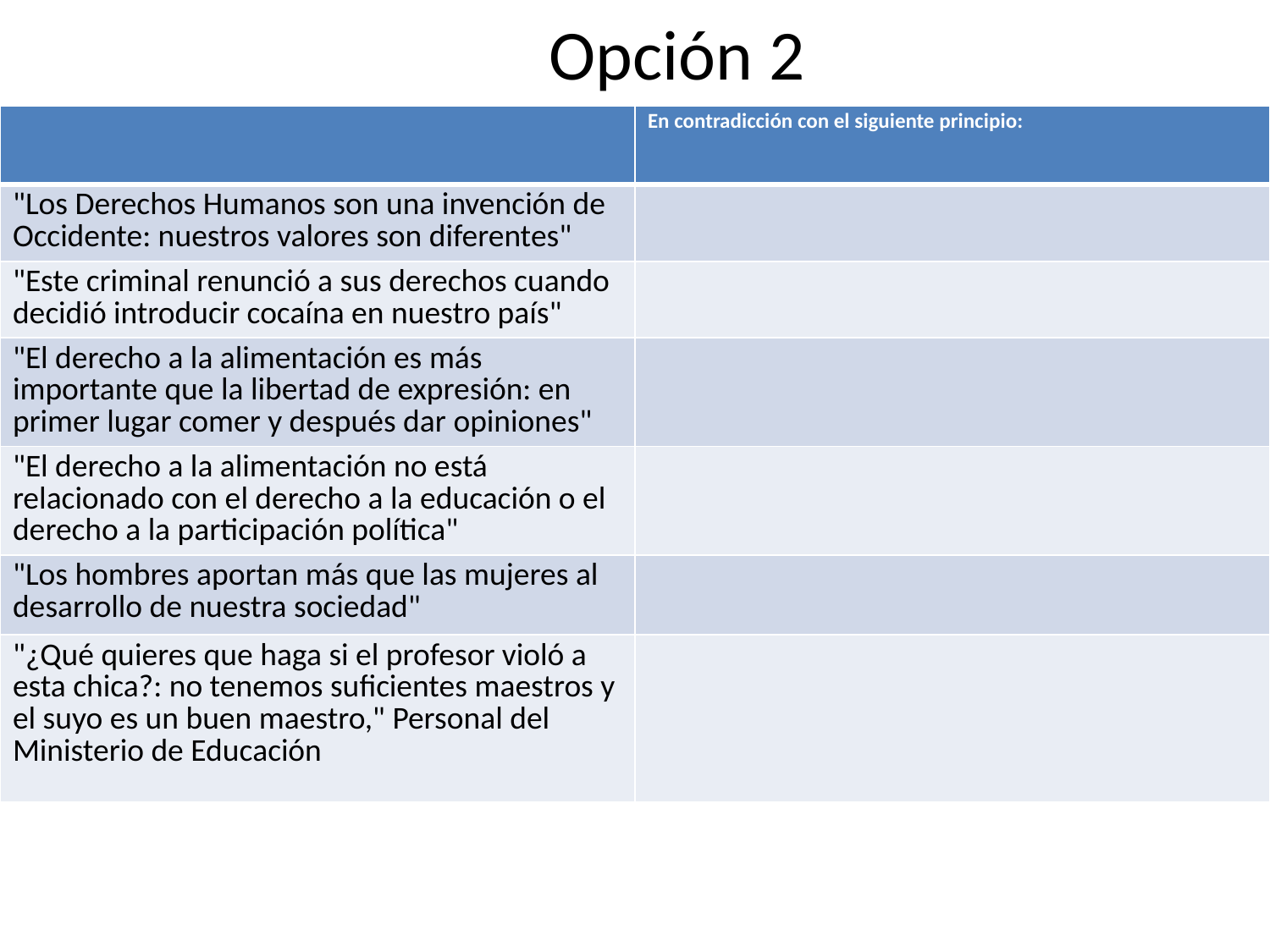

Opción 2
|  | En contradicción con el siguiente principio: |
| --- | --- |
| "Los Derechos Humanos son una invención de Occidente: nuestros valores son diferentes" |  |
| "Este criminal renunció a sus derechos cuando decidió introducir cocaína en nuestro país" |  |
| "El derecho a la alimentación es más importante que la libertad de expresión: en primer lugar comer y después dar opiniones" |  |
| "El derecho a la alimentación no está relacionado con el derecho a la educación o el derecho a la participación política" |  |
| "Los hombres aportan más que las mujeres al desarrollo de nuestra sociedad" |  |
| "¿Qué quieres que haga si el profesor violó a esta chica?: no tenemos suficientes maestros y el suyo es un buen maestro," Personal del Ministerio de Educación |  |